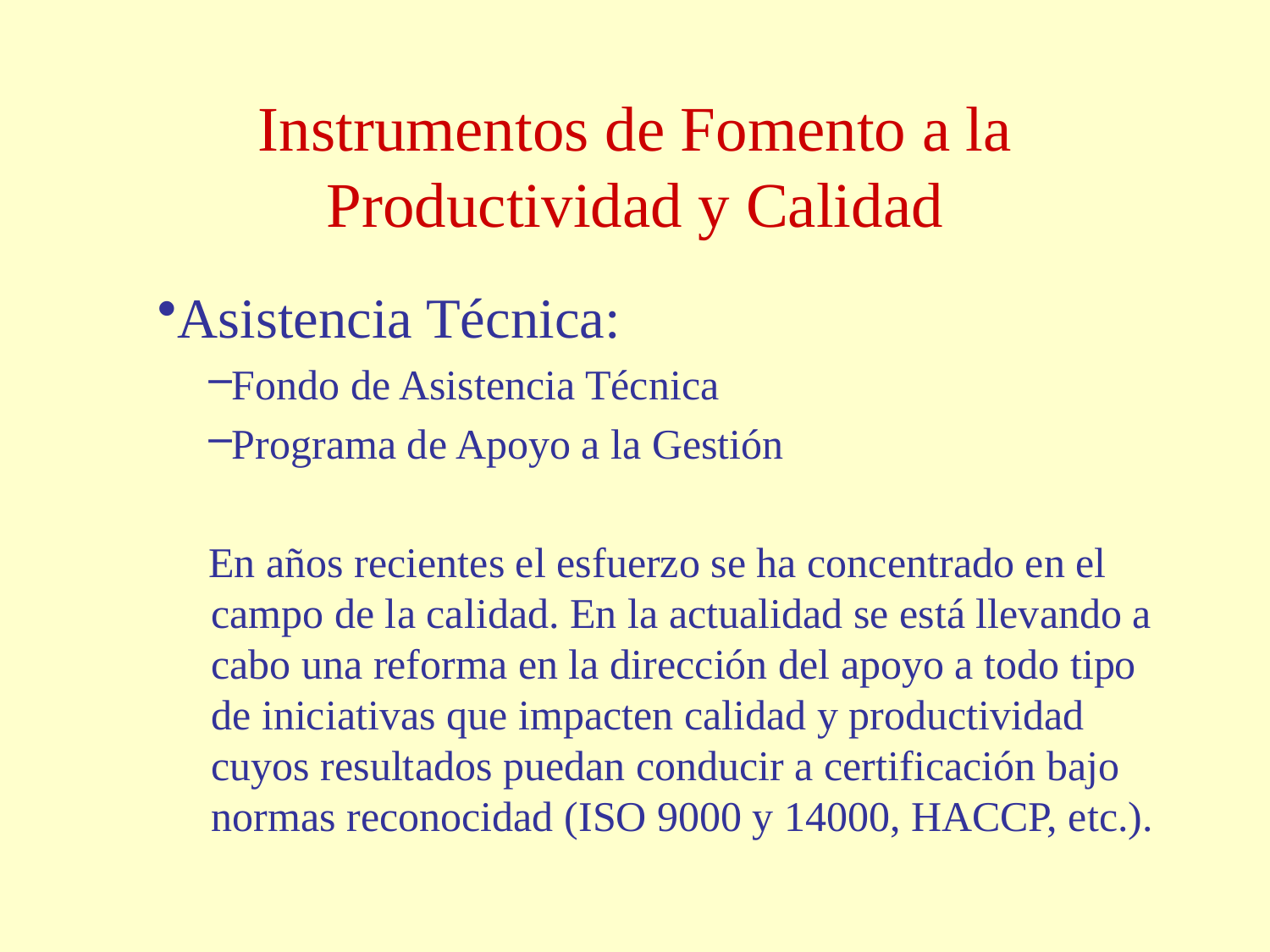

# Instrumentos de Fomento a la Productividad y Calidad
Asistencia Técnica:
Fondo de Asistencia Técnica
Programa de Apoyo a la Gestión

En años recientes el esfuerzo se ha concentrado en el campo de la calidad. En la actualidad se está llevando a cabo una reforma en la dirección del apoyo a todo tipo de iniciativas que impacten calidad y productividad cuyos resultados puedan conducir a certificación bajo normas reconocidad (ISO 9000 y 14000, HACCP, etc.).